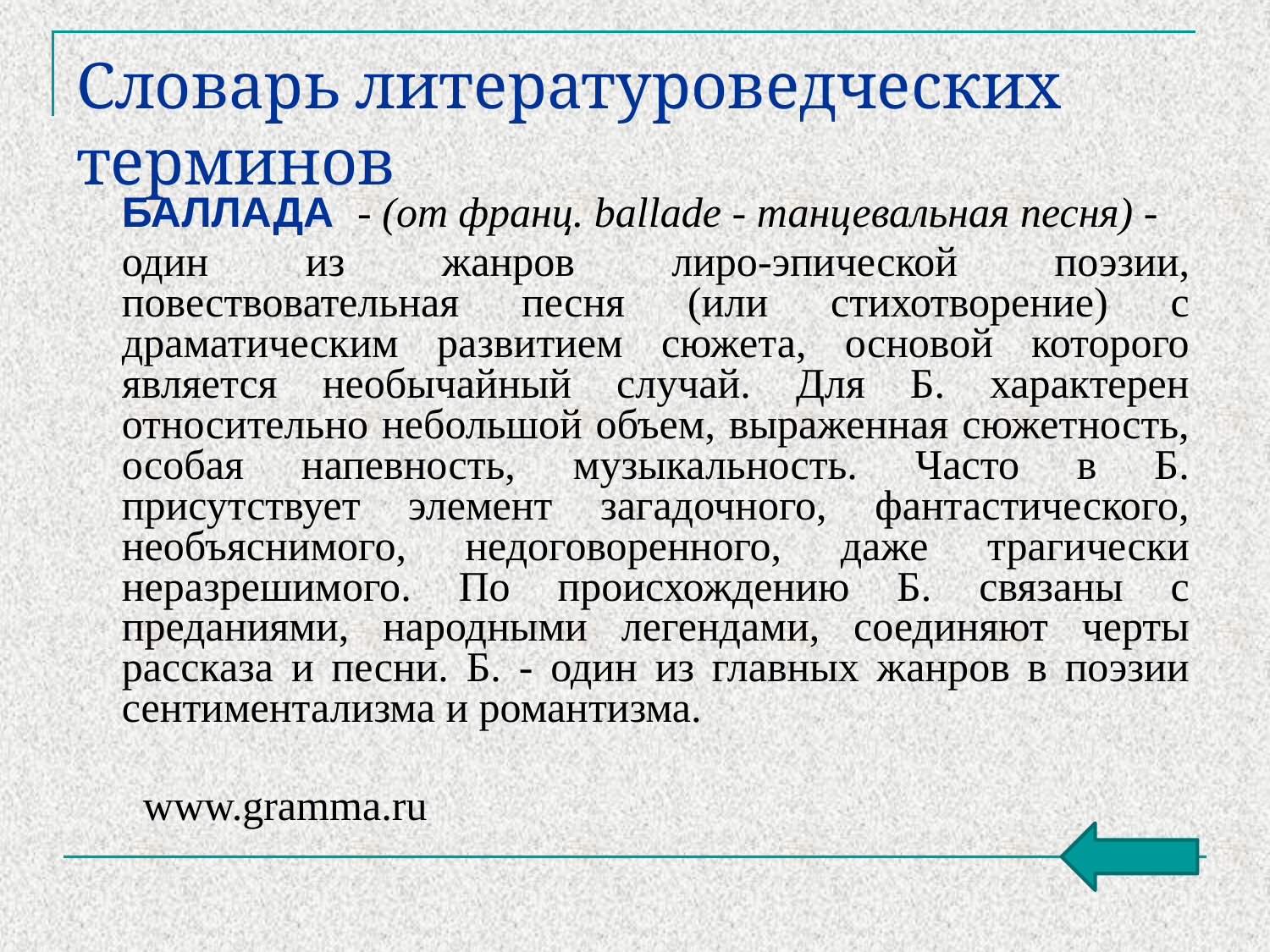

# Словарь литературоведческих терминов
БАЛЛАДА  - (от франц. ballade - танцевальная песня) -
один из жанров лиро-эпической поэзии, повествовательная песня (или стихотворение) с драматическим развитием сюжета, основой которого является необычайный случай. Для Б. характерен относительно небольшой объем, выраженная сюжетность, особая напевность, музыкальность. Часто в Б. присутствует элемент загадочного, фантастического, необъяснимого, недоговоренного, даже трагически неразрешимого. По происхождению Б. связаны с преданиями, народными легендами, соединяют черты рассказа и песни. Б. - один из главных жанров в поэзии сентиментализма и романтизма.

  www.gramma.ru